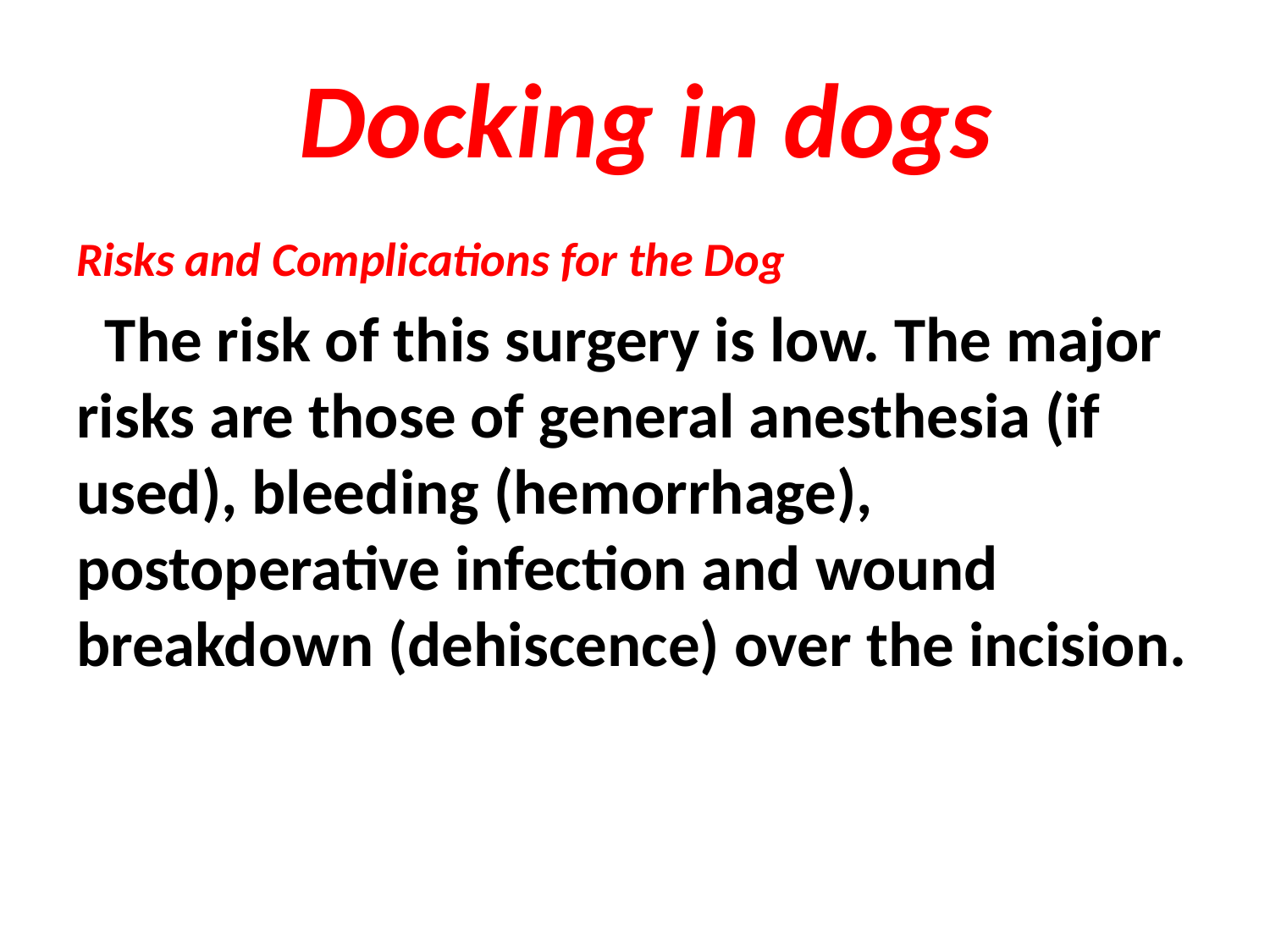

# Docking in dogs
Risks and Complications for the Dog
  The risk of this surgery is low. The major risks are those of general anesthesia (if used), bleeding (hemorrhage), postoperative infection and wound breakdown (dehiscence) over the incision.